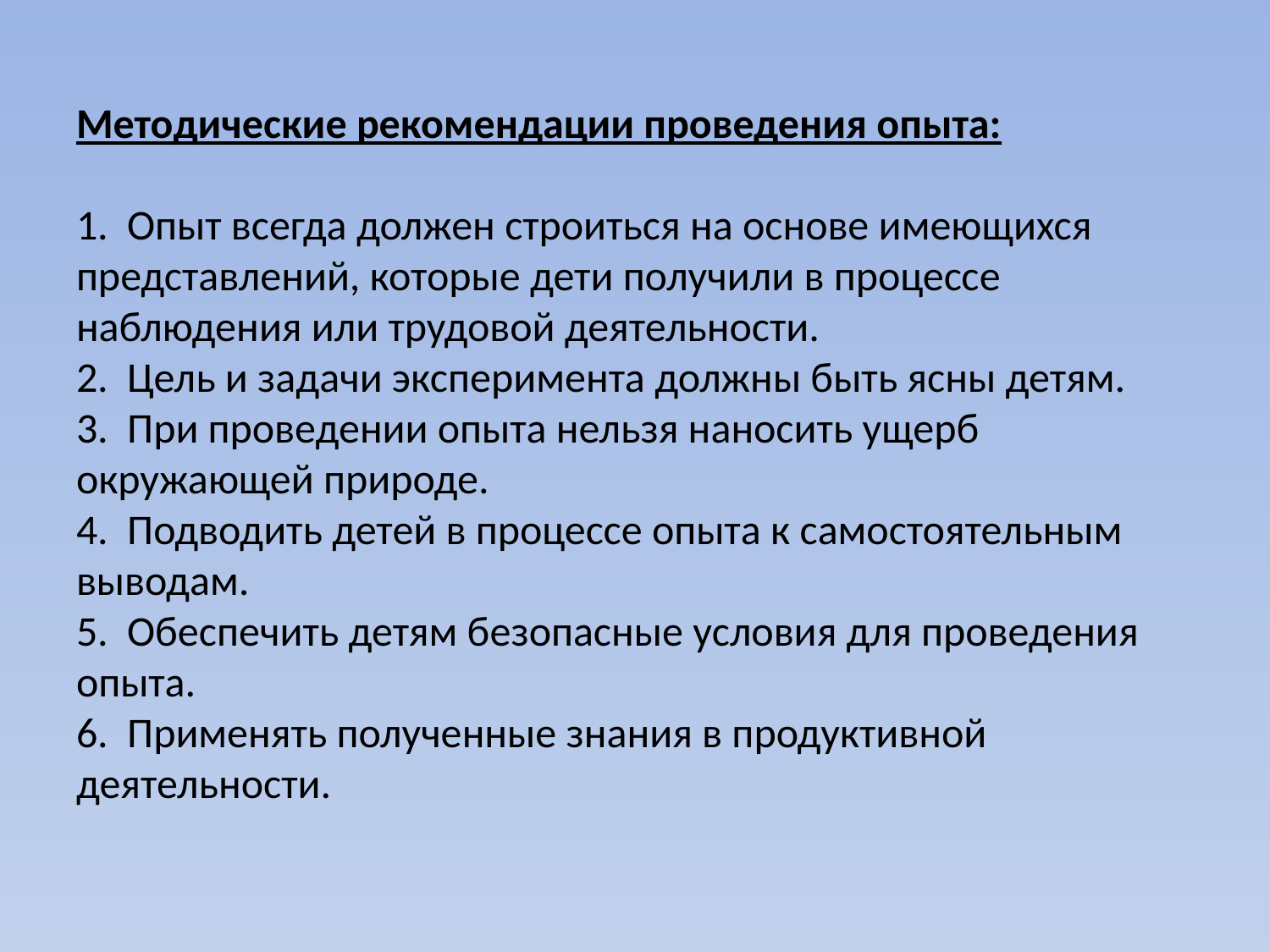

# Методические рекомендации проведения опыта: 1.  Опыт всегда должен строиться на основе имеющихся представлений, которые дети получили в процессе наблюдения или трудовой деятельности. 2.  Цель и задачи эксперимента должны быть ясны детям. 3.  При проведении опыта нельзя наносить ущерб окружающей природе. 4.  Подводить детей в процессе опыта к самостоятельным выводам. 5.  Обеспечить детям безопасные условия для проведения опыта. 6.  Применять полученные знания в продуктивной деятельности.